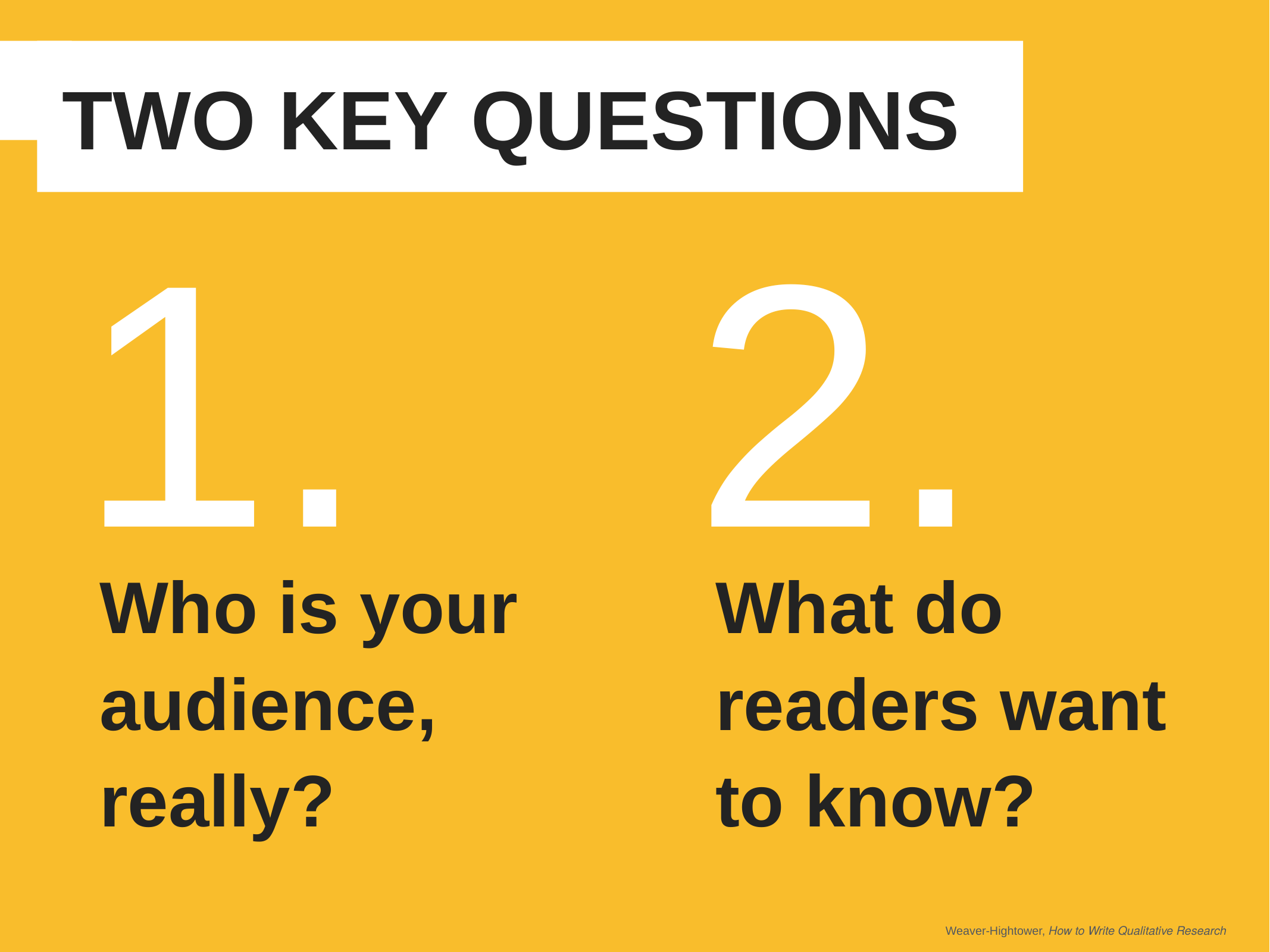

# two key questions
1.
2.
Who is your audience, really?
What do readers want to know?